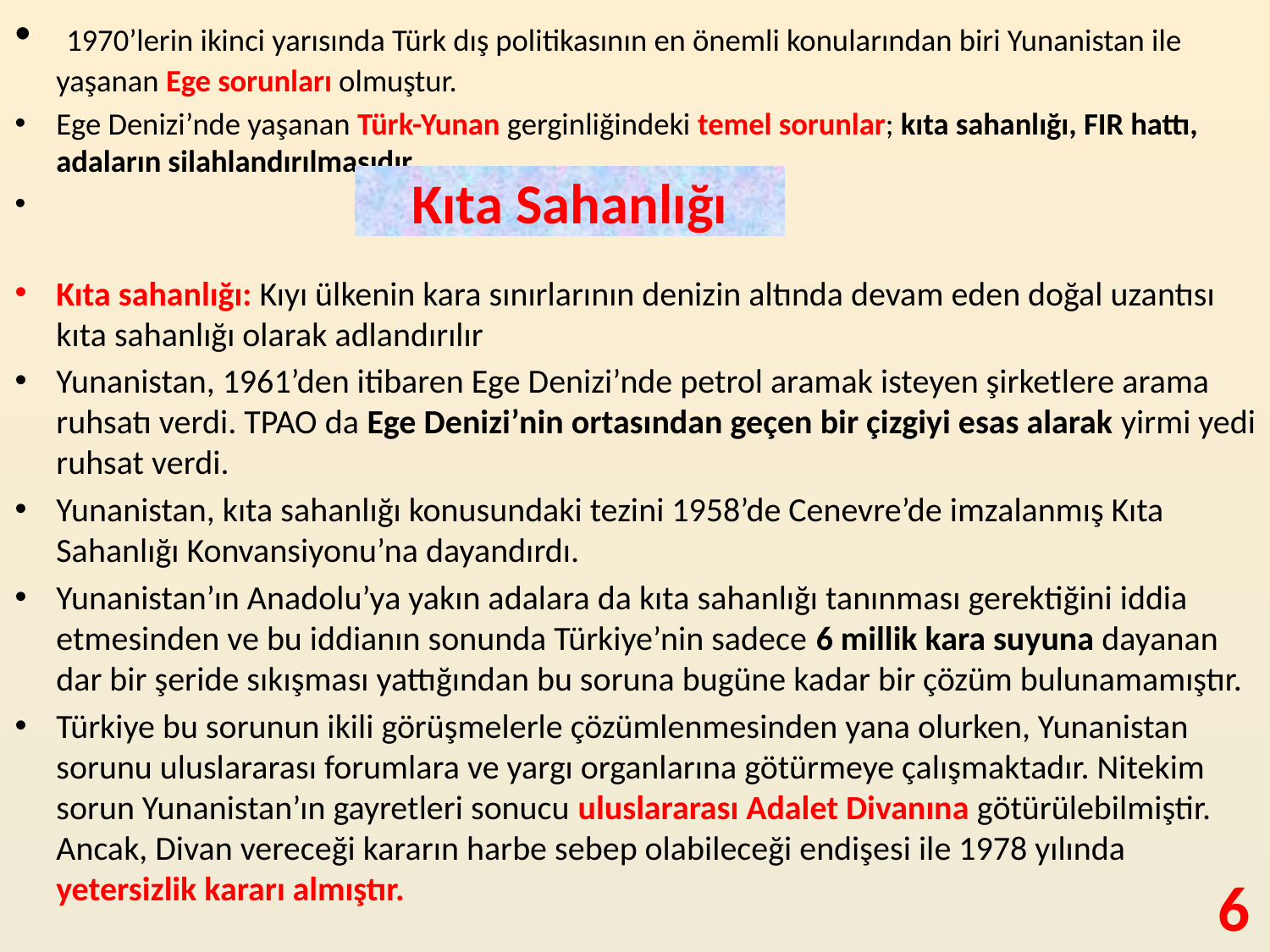

1970’lerin ikinci yarısında Türk dış politikasının en önemli konularından biri Yunanistan ile yaşanan Ege sorunları olmuştur.
Ege Denizi’nde yaşanan Türk-Yunan gerginliğindeki temel sorunlar; kıta sahanlığı, FIR hattı, adaların silahlandırılmasıdır.

Kıta sahanlığı: Kıyı ülkenin kara sınırlarının denizin altında devam eden doğal uzantısı kıta sahanlığı olarak adlandırılır
Yunanistan, 1961’den itibaren Ege Denizi’nde petrol aramak isteyen şirketlere arama ruhsatı verdi. TPAO da Ege Denizi’nin ortasından geçen bir çizgiyi esas alarak yirmi yedi ruhsat verdi.
Yunanistan, kıta sahanlığı konusundaki tezini 1958’de Cenevre’de imzalanmış Kıta Sahanlığı Konvansiyonu’na dayandırdı.
Yunanistan’ın Anadolu’ya yakın adalara da kıta sahanlığı tanınması gerektiğini iddia etmesinden ve bu iddianın sonunda Türkiye’nin sadece 6 millik kara suyuna dayanan dar bir şeride sıkışması yattığından bu soruna bugüne kadar bir çözüm bulunamamıştır.
Türkiye bu sorunun ikili görüşmelerle çözümlenmesinden yana olurken, Yunanistan sorunu uluslararası forumlara ve yargı organlarına götürmeye çalışmaktadır. Nitekim sorun Yunanistan’ın gayretleri sonucu uluslararası Adalet Divanına götürülebilmiştir. Ancak, Divan vereceği kararın harbe sebep olabileceği endişesi ile 1978 yılında yetersizlik kararı almıştır.
# Kıta Sahanlığı
6